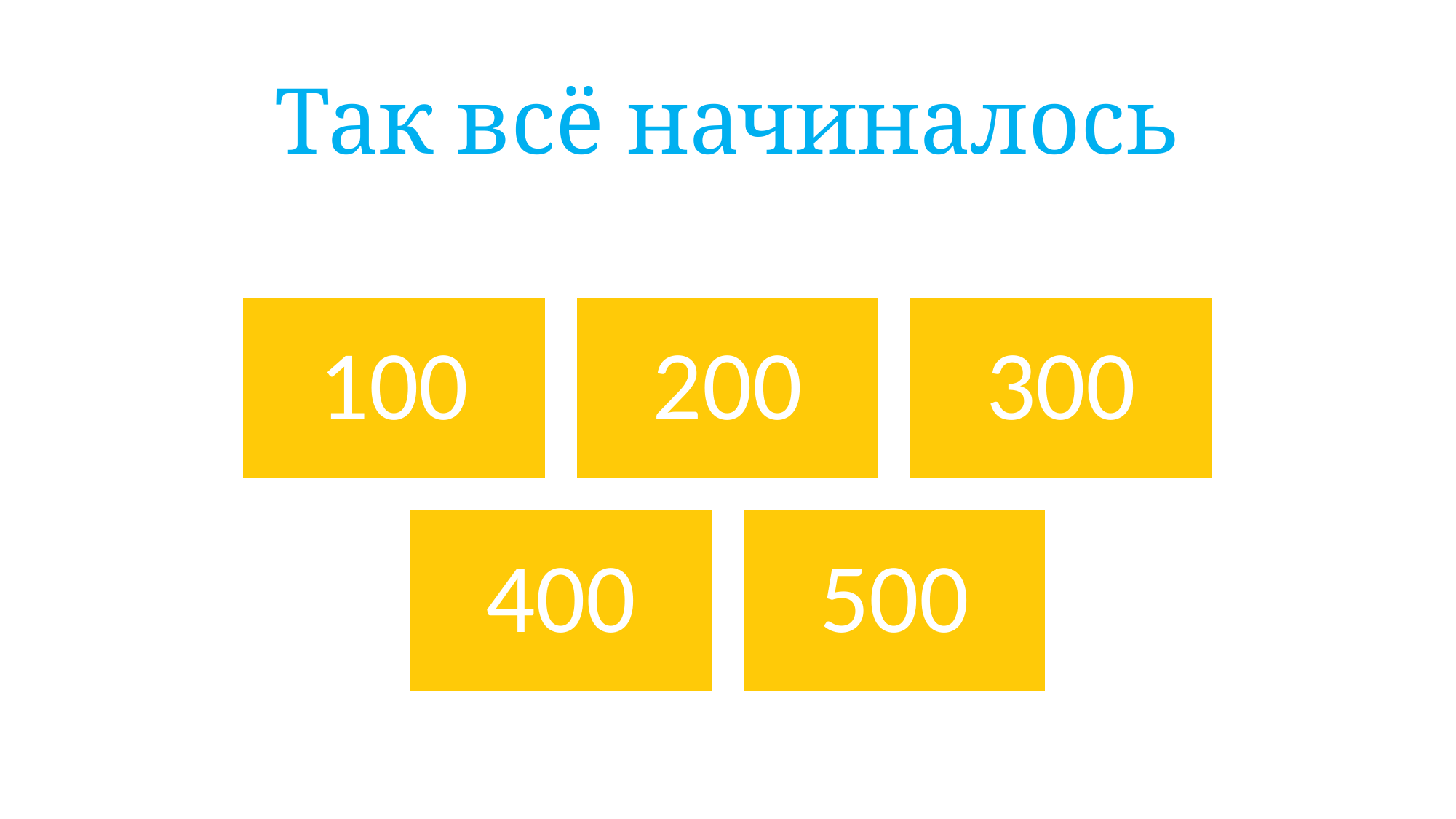

# Так всё начиналось
100
200
300
400
500